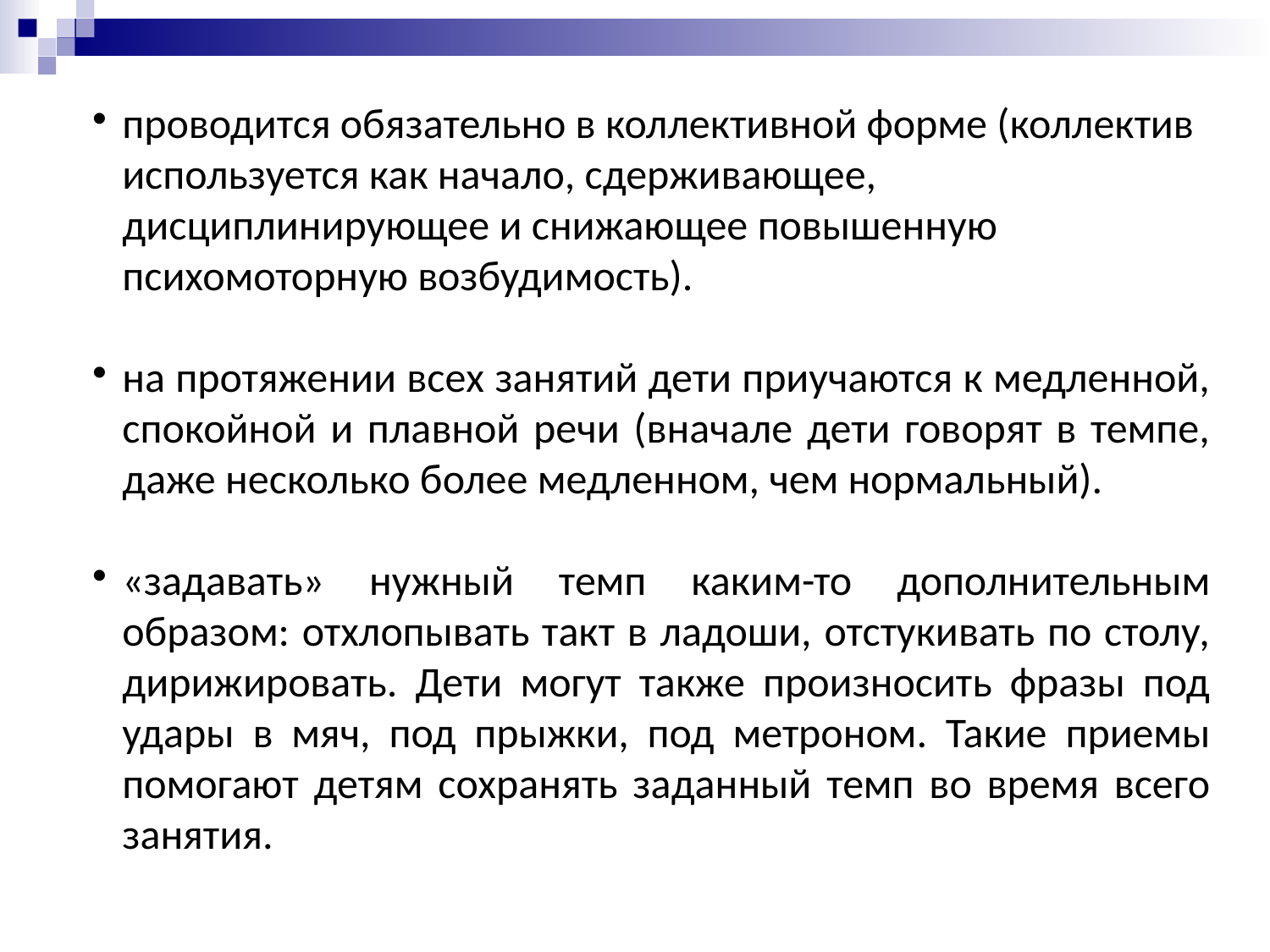

проводится обязательно в коллективной форме (коллектив используется как начало, сдерживающее, дисциплинирующее и снижающее повышенную психомоторную возбудимость).

на протяжении всех занятий дети приучаются к медленной, спокойной и плавной речи (вначале дети говорят в темпе, даже несколько более медленном, чем нормальный).

«задавать» нужный темп каким-то дополнительным образом: отхлопывать такт в ладоши, отстукивать по столу, дирижировать. Дети могут также произносить фразы под удары в мяч, под прыжки, под метроном. Такие приемы помогают детям сохранять заданный темп во время всего занятия.